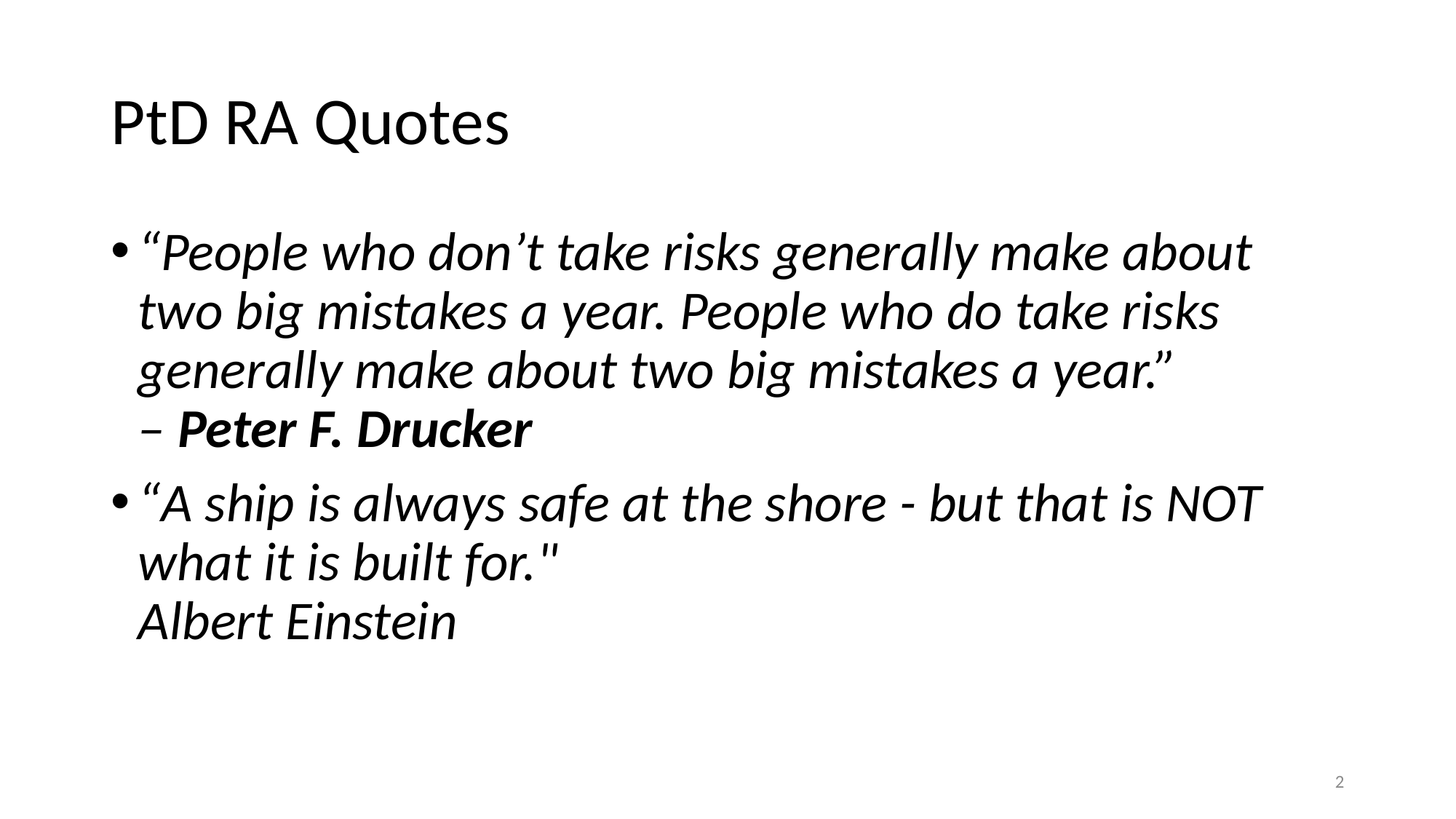

# PtD RA Quotes
“People who don’t take risks generally make about two big mistakes a year. People who do take risks generally make about two big mistakes a year.” – Peter F. Drucker
“A ship is always safe at the shore - but that is NOT what it is built for."
Albert Einstein
2